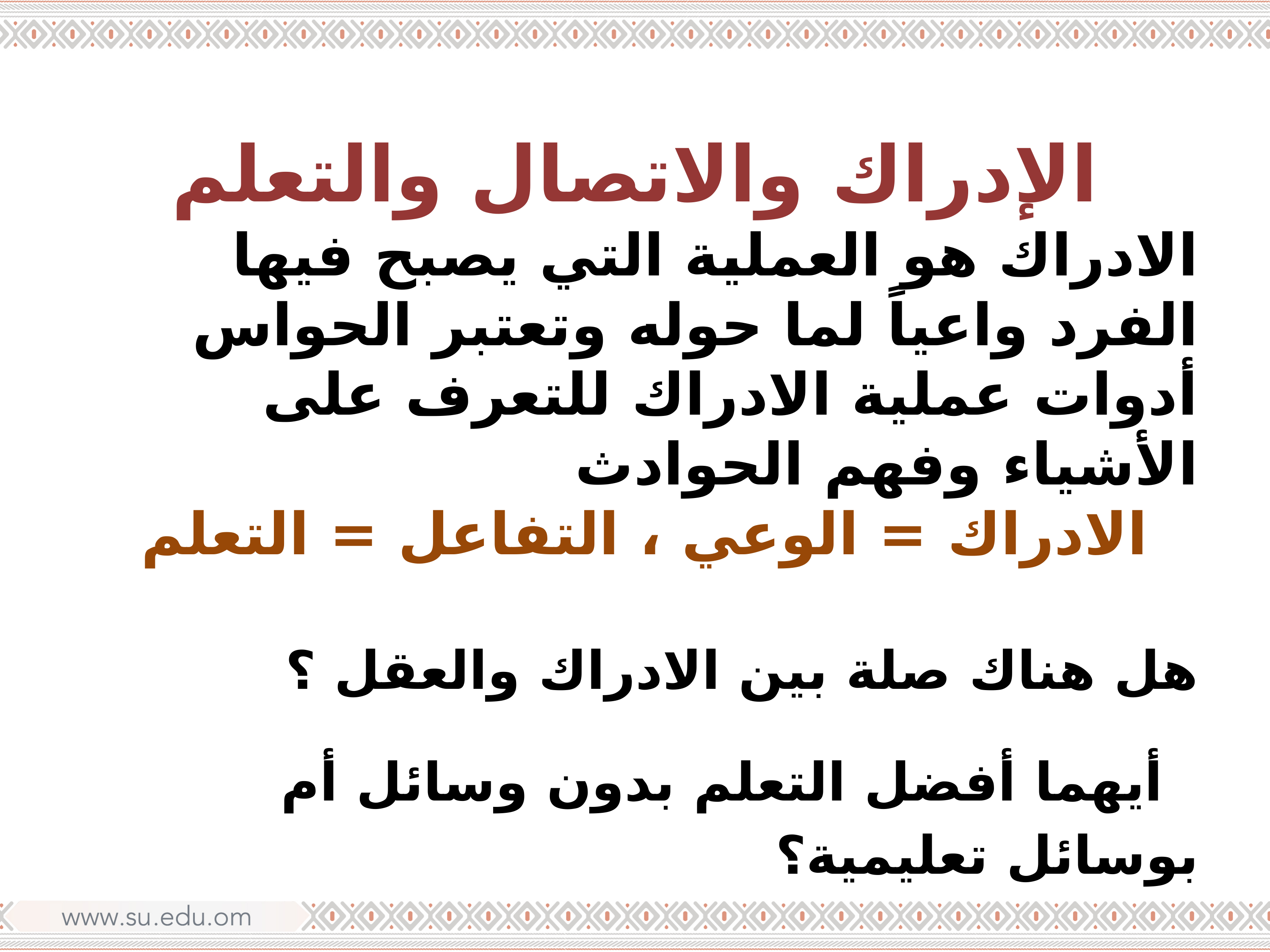

الإدراك والاتصال والتعلم
الادراك هو العملية التي يصبح فيها الفرد واعياً لما حوله وتعتبر الحواس أدوات عملية الادراك للتعرف على الأشياء وفهم الحوادث
الادراك = الوعي ، التفاعل = التعلم

هل هناك صلة بين الادراك والعقل ؟
 أيهما أفضل التعلم بدون وسائل أم بوسائل تعليمية؟